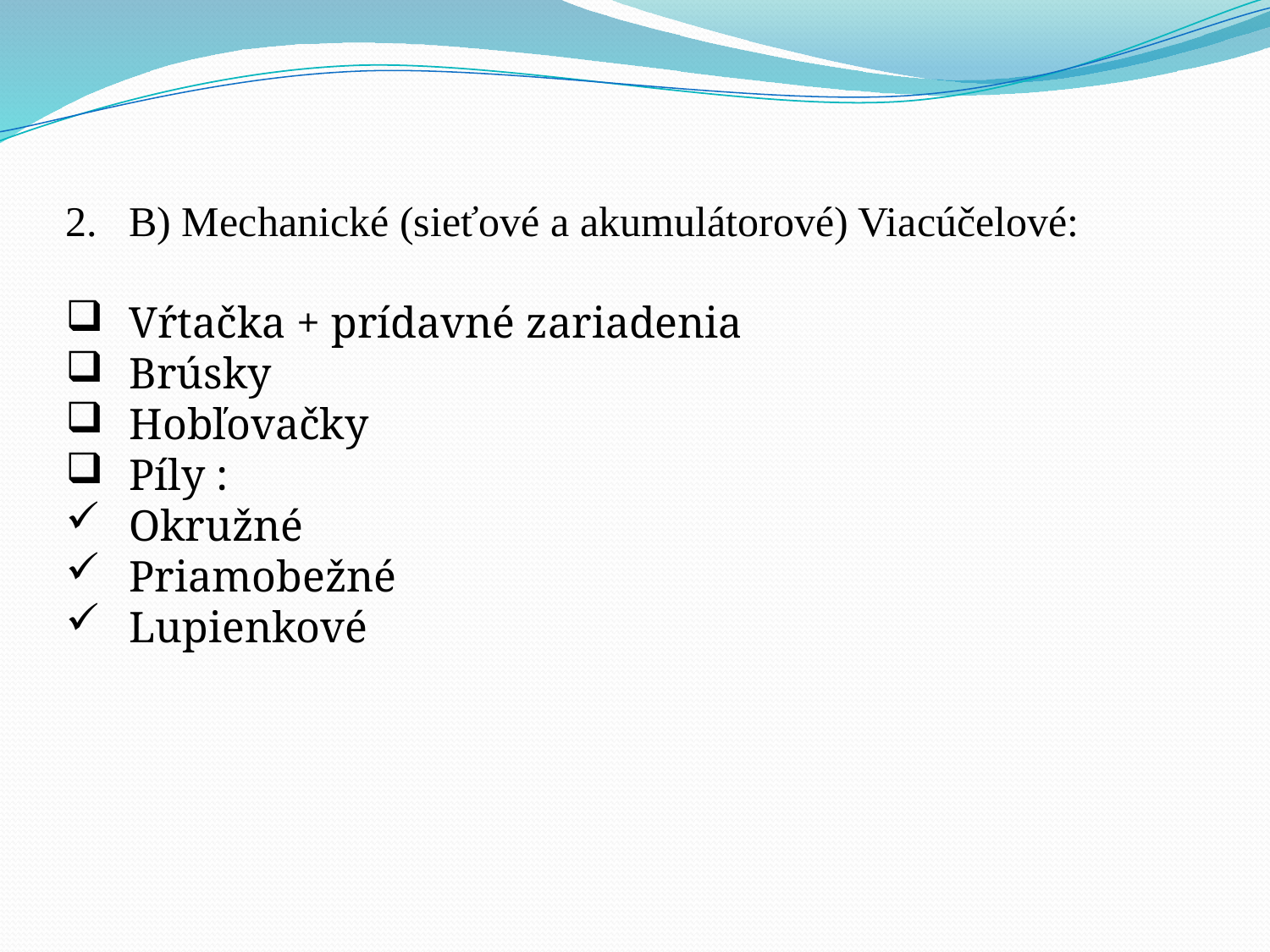

B) Mechanické (sieťové a akumulátorové) Viacúčelové:

Vŕtačka + prídavné zariadenia
Brúsky
Hobľovačky
Píly :
Okružné
Priamobežné
Lupienkové